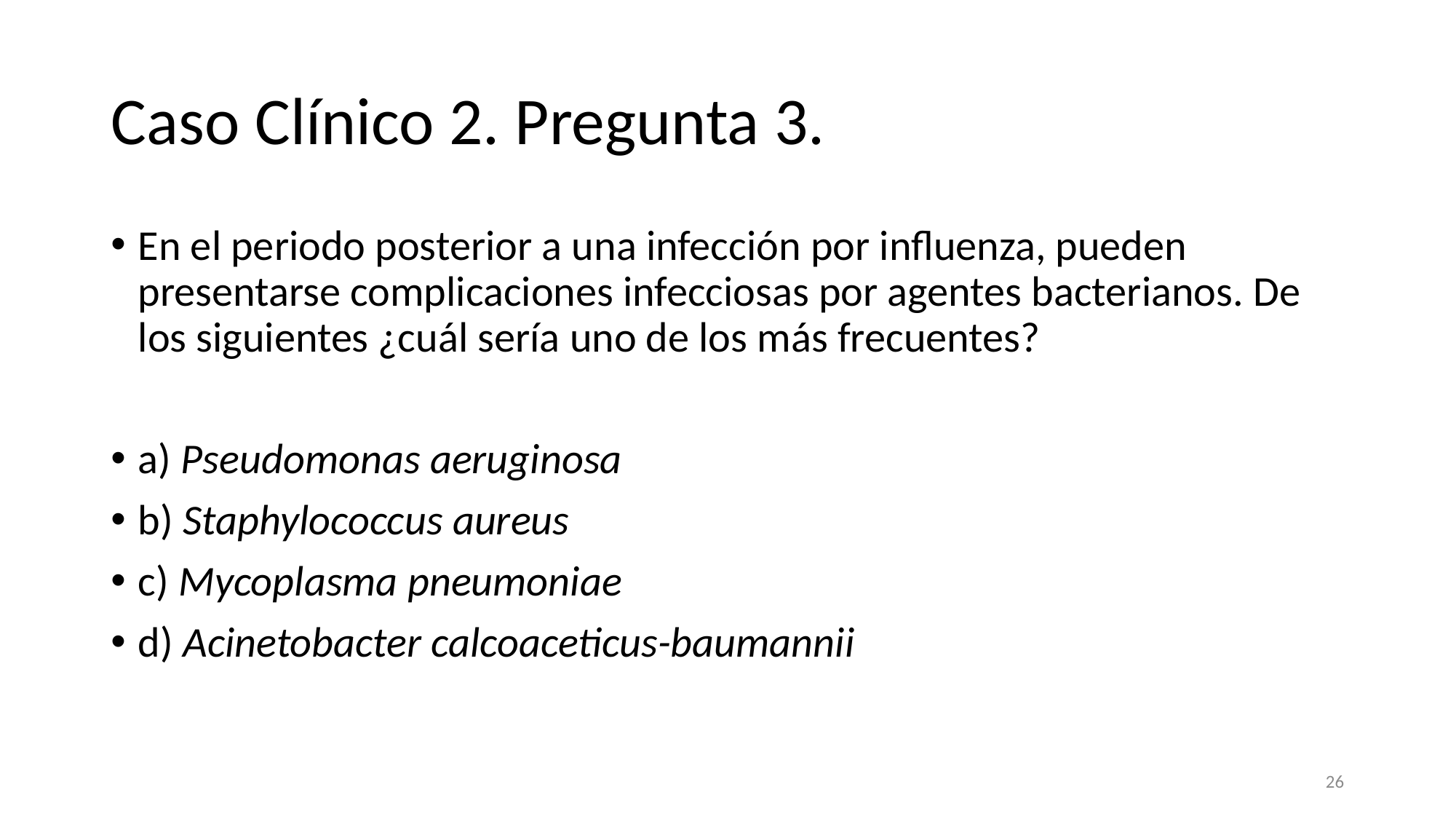

# Caso Clínico 2. Pregunta 3.
En el periodo posterior a una infección por influenza, pueden presentarse complicaciones infecciosas por agentes bacterianos. De los siguientes ¿cuál sería uno de los más frecuentes?

a) Pseudomonas aeruginosa
b) Staphylococcus aureus
c) Mycoplasma pneumoniae
d) Acinetobacter calcoaceticus-baumannii
26